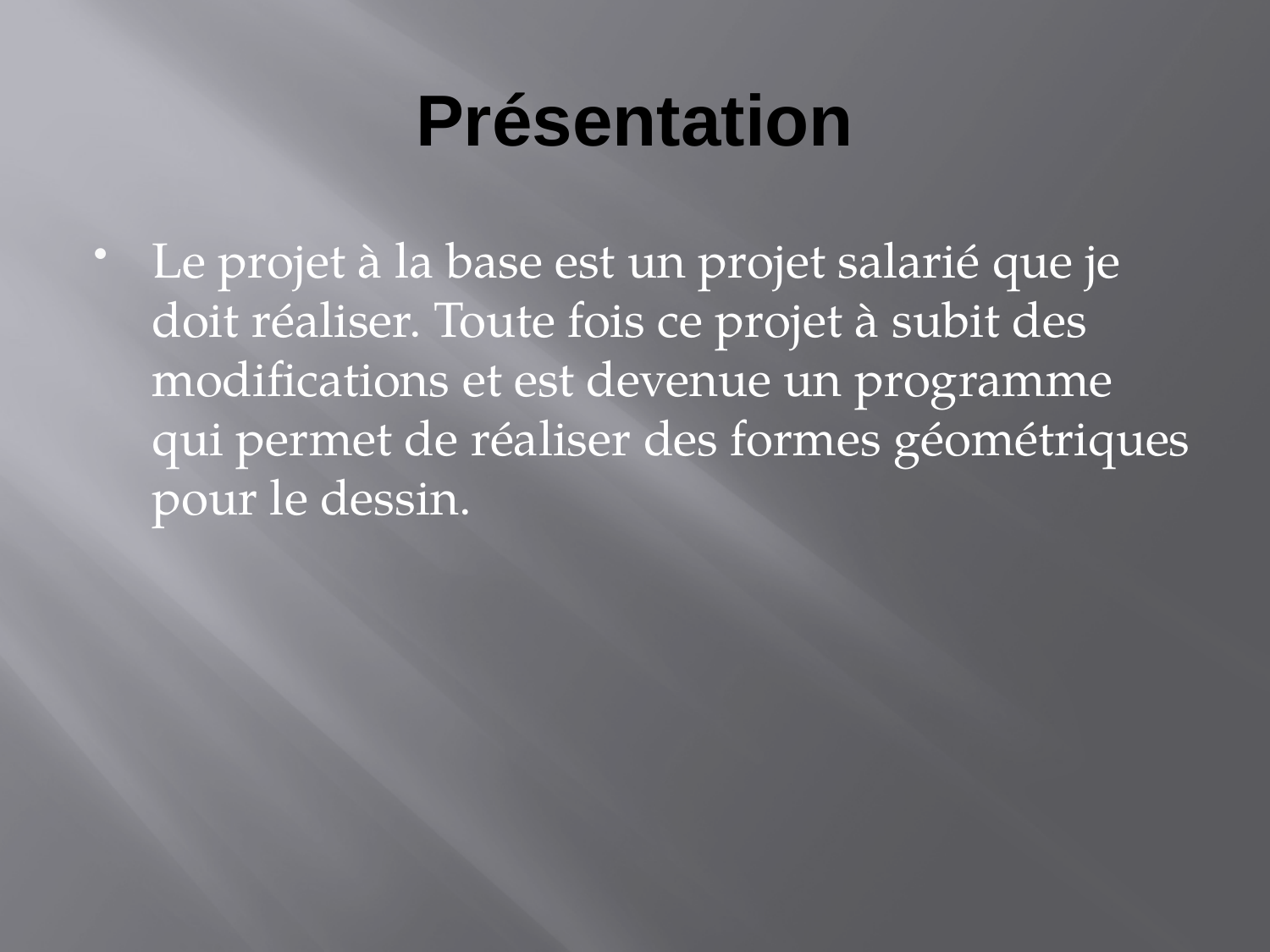

# Présentation
Le projet à la base est un projet salarié que je doit réaliser. Toute fois ce projet à subit des modifications et est devenue un programme qui permet de réaliser des formes géométriques pour le dessin.